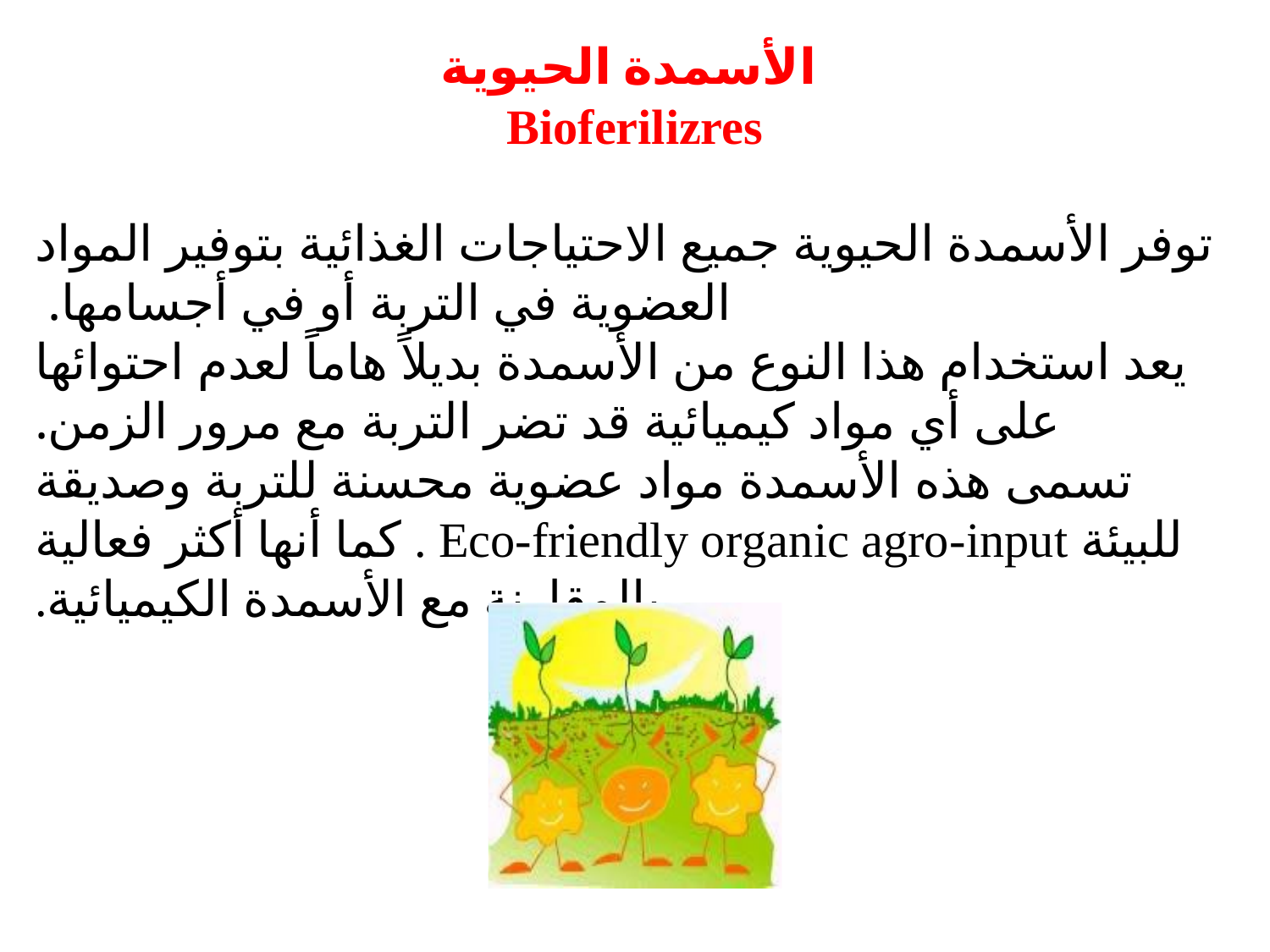

# الأسمدة الحيوية Bioferilizres
توفر الأسمدة الحيوية جميع الاحتياجات الغذائية بتوفير المواد العضوية في التربة أو في أجسامها.
يعد استخدام هذا النوع من الأسمدة بديلاً هاماً لعدم احتوائها على أي مواد كيميائية قد تضر التربة مع مرور الزمن.
تسمى هذه الأسمدة مواد عضوية محسنة للتربة وصديقة للبيئة Eco-friendly organic agro-input . كما أنها أكثر فعالية بالمقارنة مع الأسمدة الكيميائية.